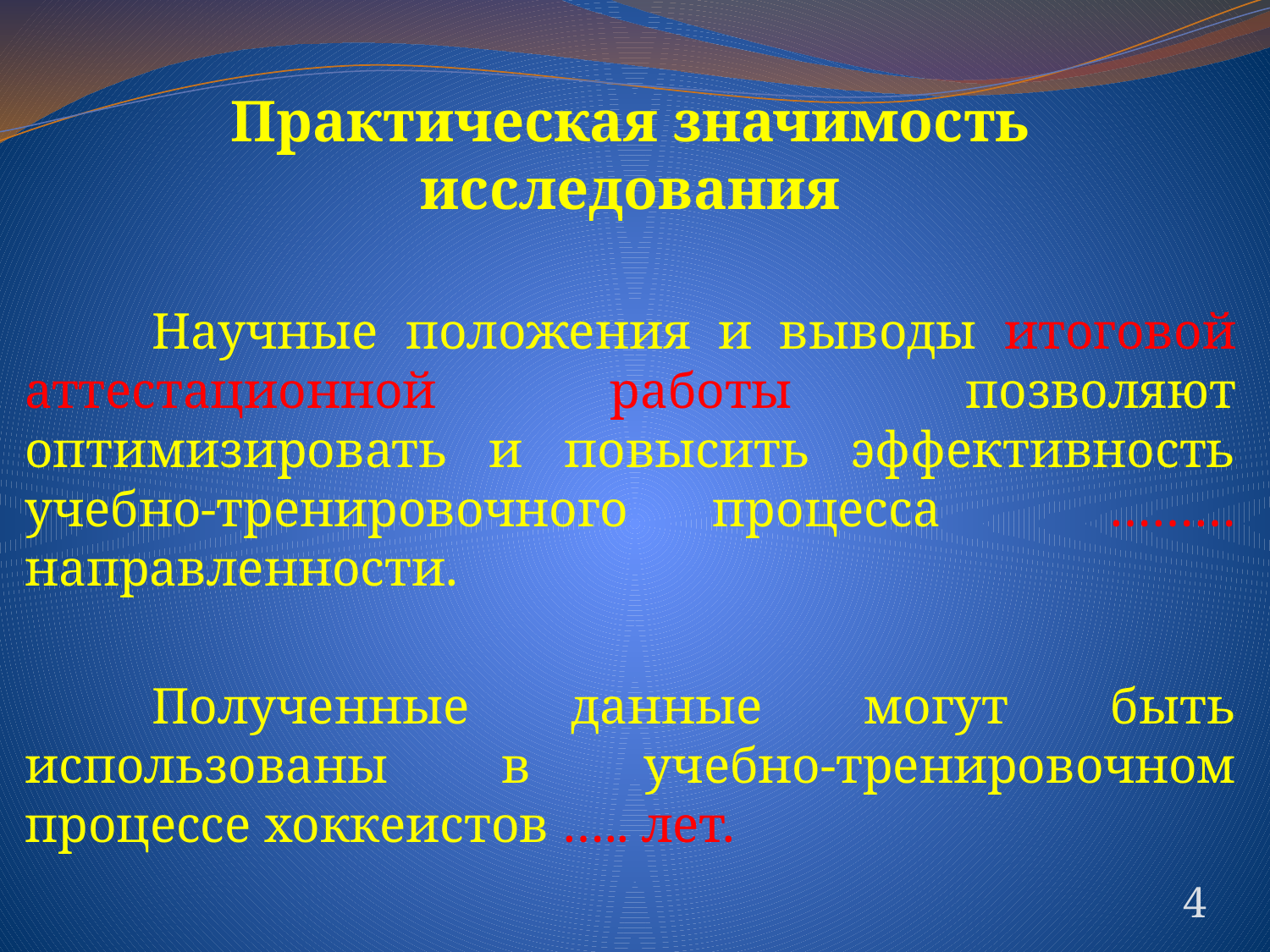

Практическая значимость исследования

	Научные положения и выводы итоговой аттестационной работы позволяют оптимизировать и повысить эффективность учебно-тренировочного процесса  ……… направленности.

	Полученные данные могут быть использованы в учебно-тренировочном процессе хоккеистов ….. лет.

4